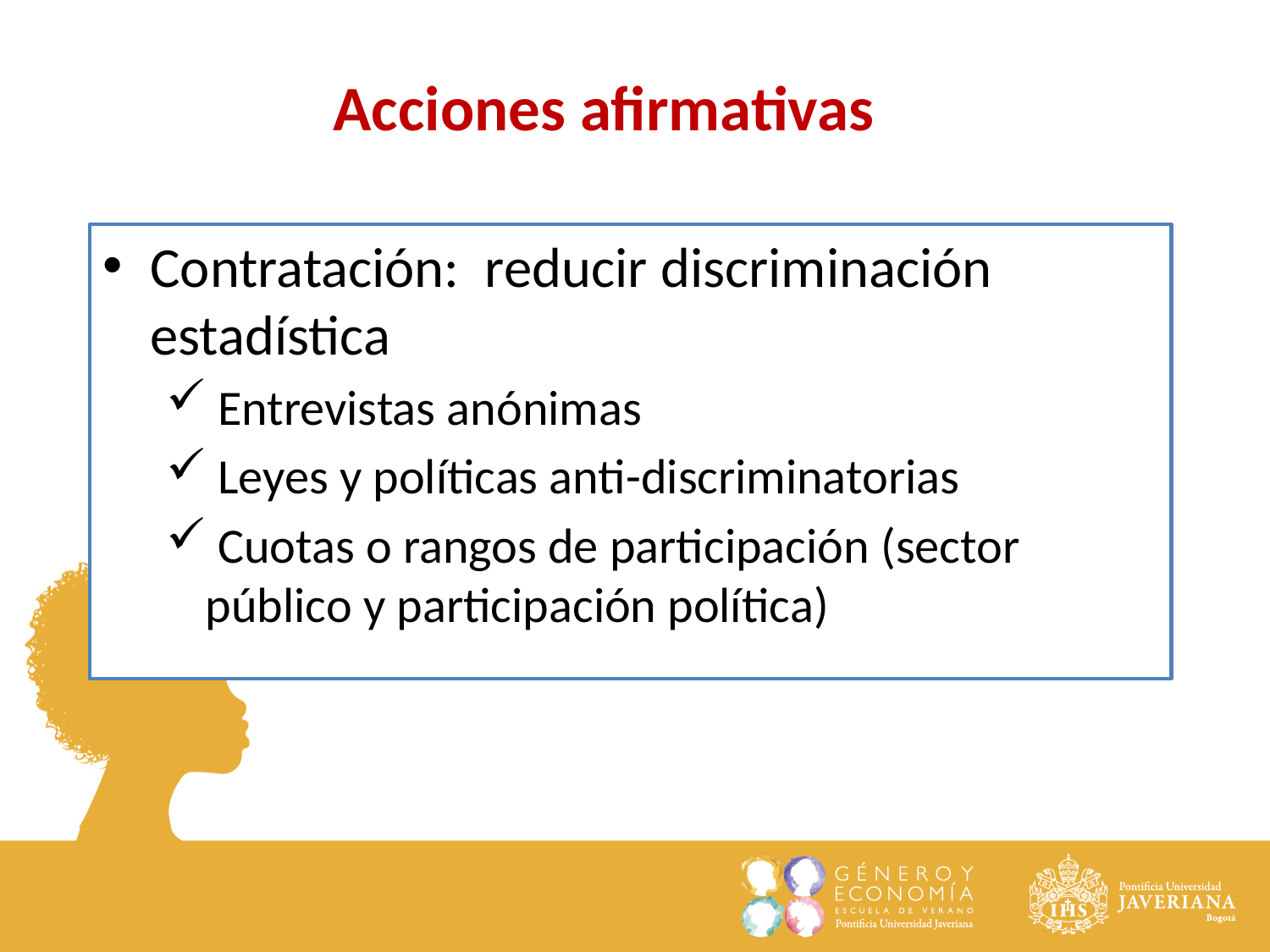

Acciones afirmativas
Contratación:  reducir discriminación estadística
 Entrevistas anónimas
 Leyes y políticas anti-discriminatorias
 Cuotas o rangos de participación (sector público y participación política)